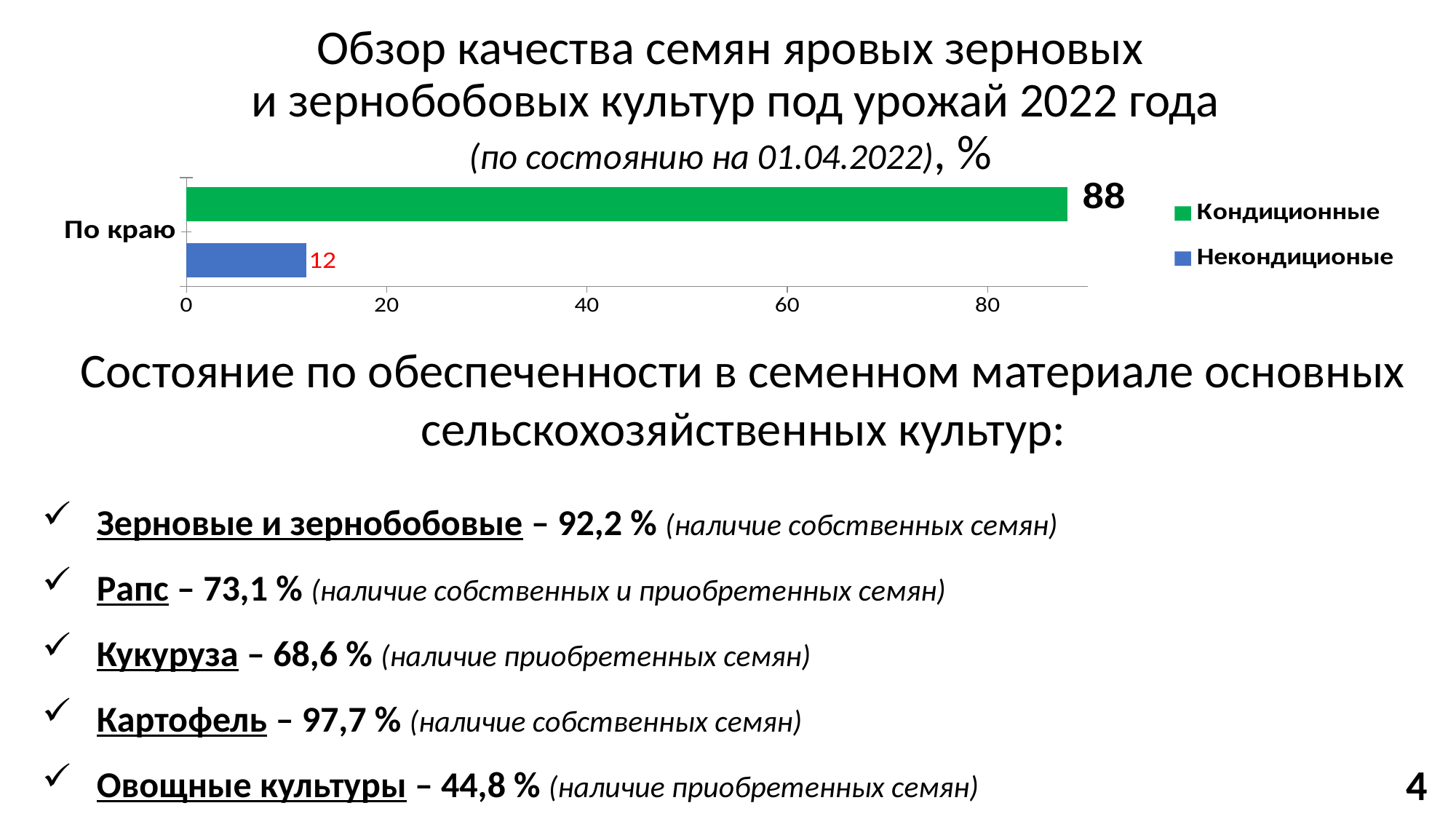

# Обзор качества семян яровых зерновых и зернобобовых культур под урожай 2022 года (по состоянию на 01.04.2022), %

### Chart

| Category | Некондиционые  | Кондиционные |
|---|---|---|
| По краю | 12.0 | 88.0 |
Состояние по обеспеченности в семенном материале основных сельскохозяйственных культур:

Зерновые и зернобобовые – 92,2 % (наличие собственных семян)
Рапс – 73,1 % (наличие собственных и приобретенных семян)
Кукуруза – 68,6 % (наличие приобретенных семян)
Картофель – 97,7 % (наличие собственных семян)
Овощные культуры – 44,8 % (наличие приобретенных семян)

4